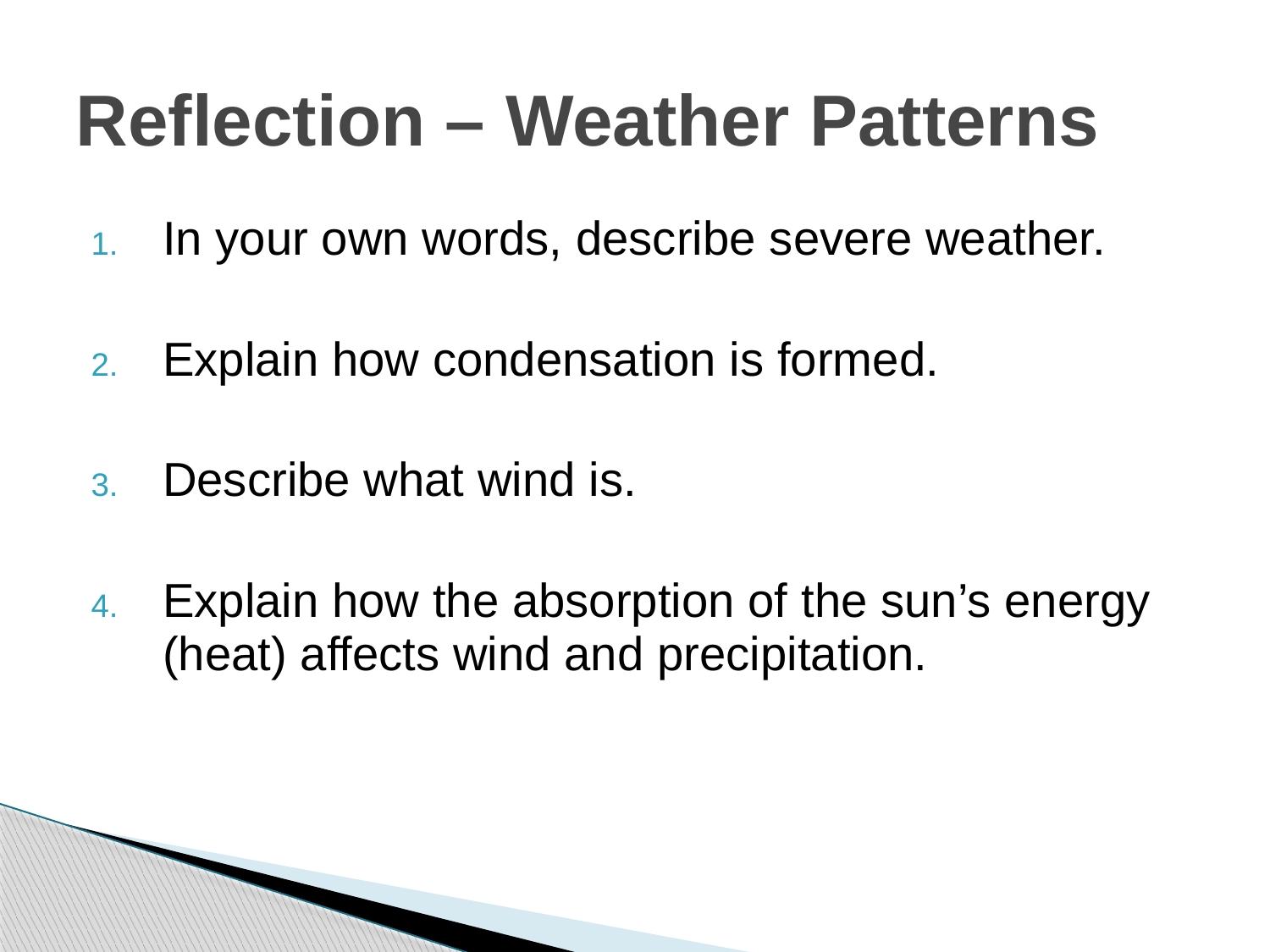

# Reflection – Weather Patterns
In your own words, describe severe weather.

Explain how condensation is formed.

Describe what wind is.

Explain how the absorption of the sun’s energy (heat) affects wind and precipitation.